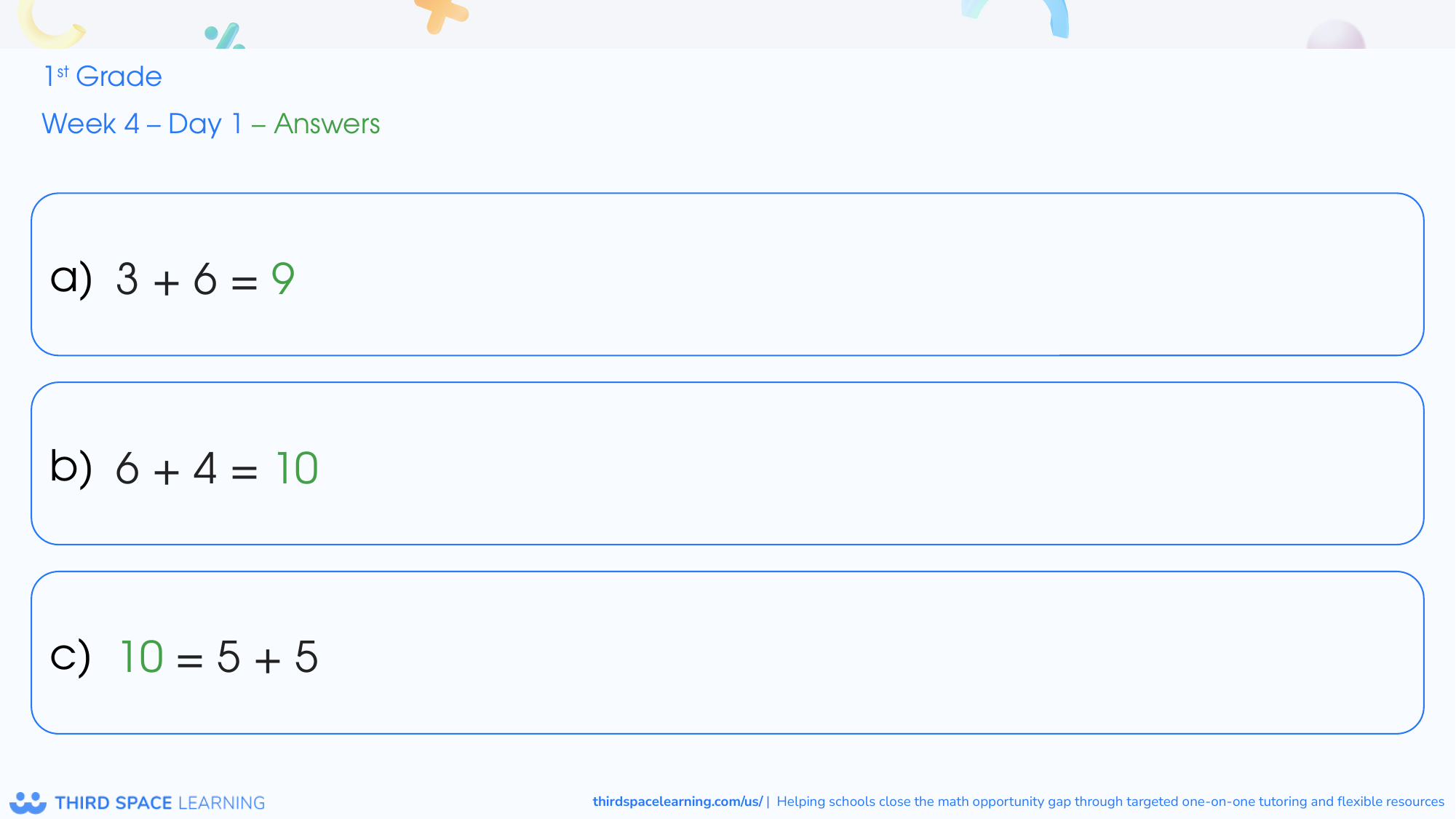

1st Grade
Week 4 – Day 1 – Answers
3 + 6 = 9
6 + 4 = 10
10 = 5 + 5